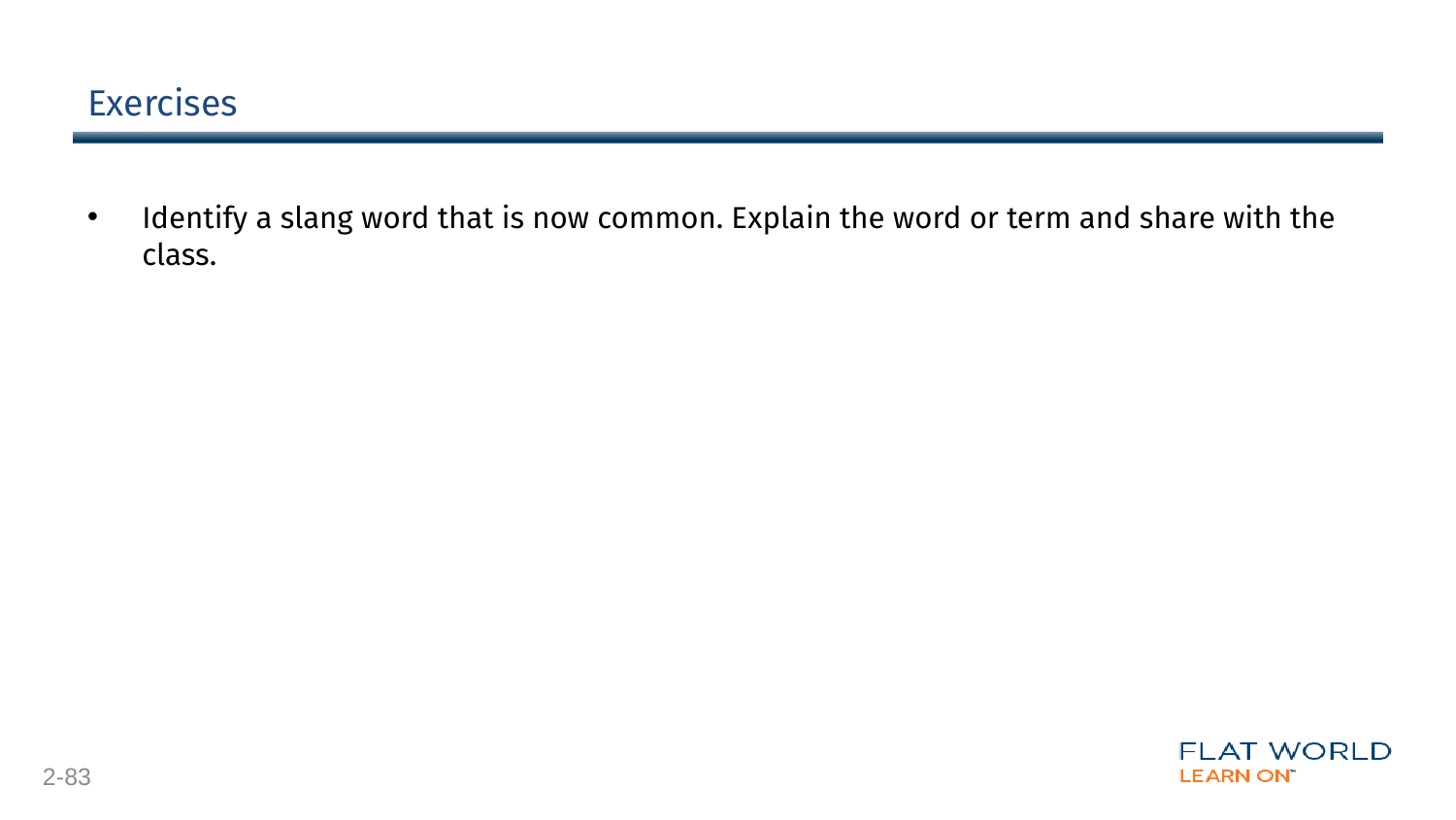

# Exercises
Identify a slang word that is now common. Explain the word or term and share with the class.
2-83